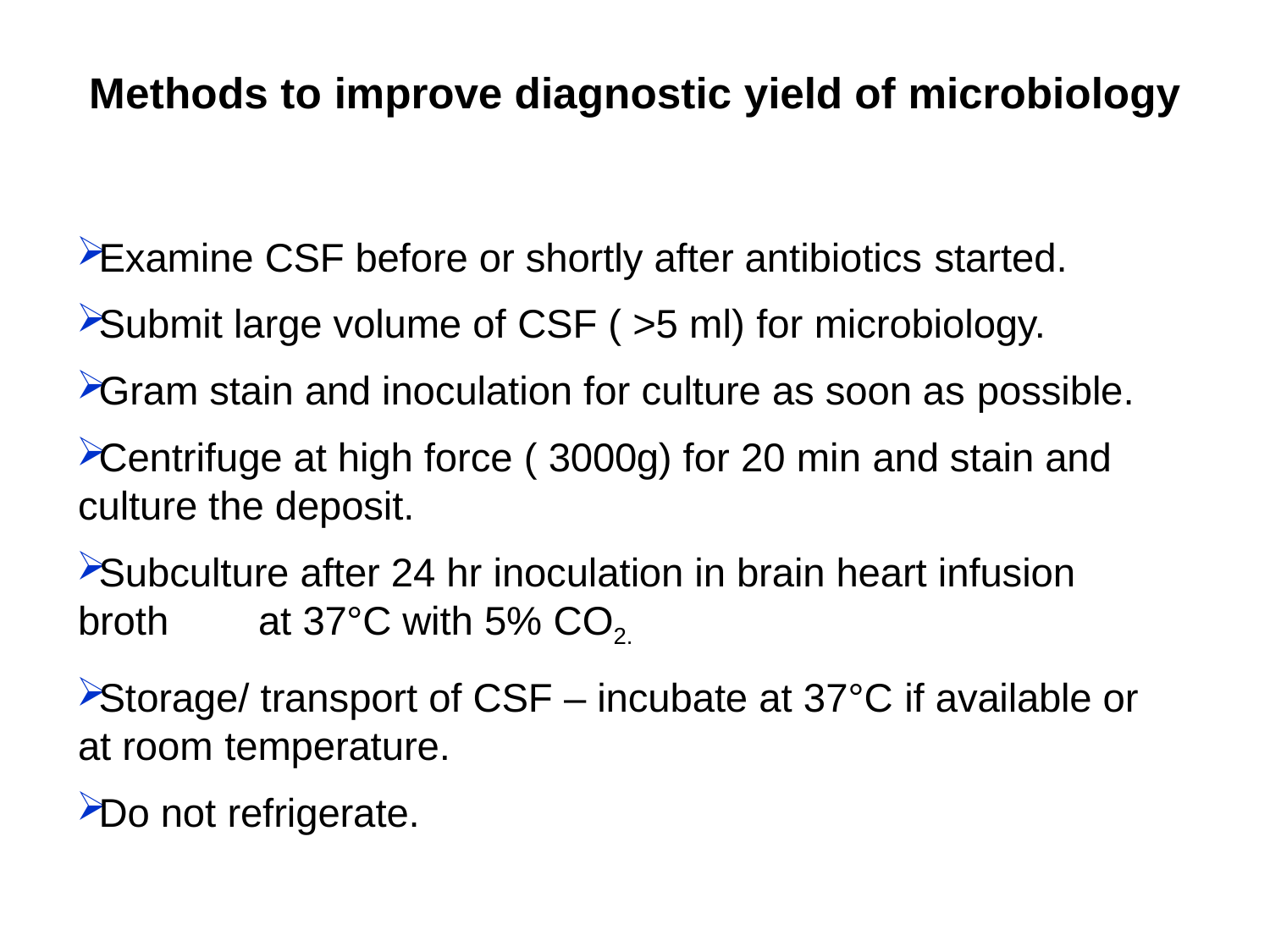

# Methods to improve diagnostic yield of microbiology

Examine CSF before or shortly after antibiotics started.
Submit large volume of CSF ( >5 ml) for microbiology.
Gram stain and inoculation for culture as soon as possible.
Centrifuge at high force ( 3000g) for 20 min and stain and  culture the deposit.
Subculture after 24 hr inoculation in brain heart infusion  broth	at 37°C with 5% CO2.
Storage/ transport of CSF – incubate at 37°C if available or  at room temperature.
Do not refrigerate.